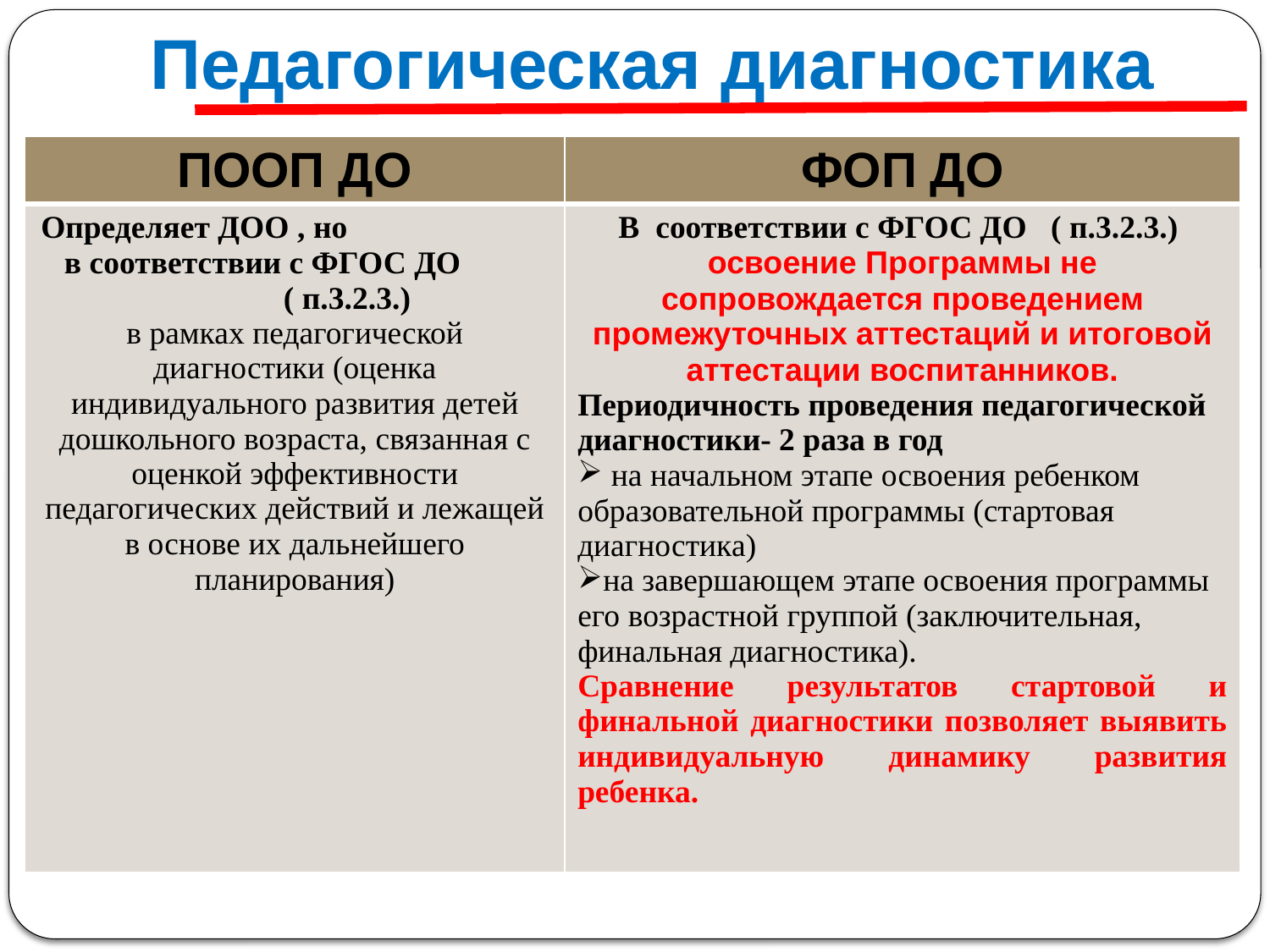

# Педагогическая диагностика

| ПООП ДО | ФОП ДО |
| --- | --- |
| Определяет ДОО , но в соответствии с ФГОС ДО ( п.3.2.3.) в рамках педагогической диагностики (оценка индивидуального развития детей дошкольного возраста, связанная с оценкой эффективности педагогических действий и лежащей в основе их дальнейшего планирования) | В соответствии с ФГОС ДО ( п.3.2.3.) освоение Программы не сопровождается проведением промежуточных аттестаций и итоговой аттестации воспитанников. Периодичность проведения педагогической диагностики- 2 раза в год на начальном этапе освоения ребенком образовательной программы (стартовая диагностика) на завершающем этапе освоения программы его возрастной группой (заключительная, финальная диагностика). Сравнение результатов стартовой и финальной диагностики позволяет выявить индивидуальную динамику развития ребенка. |